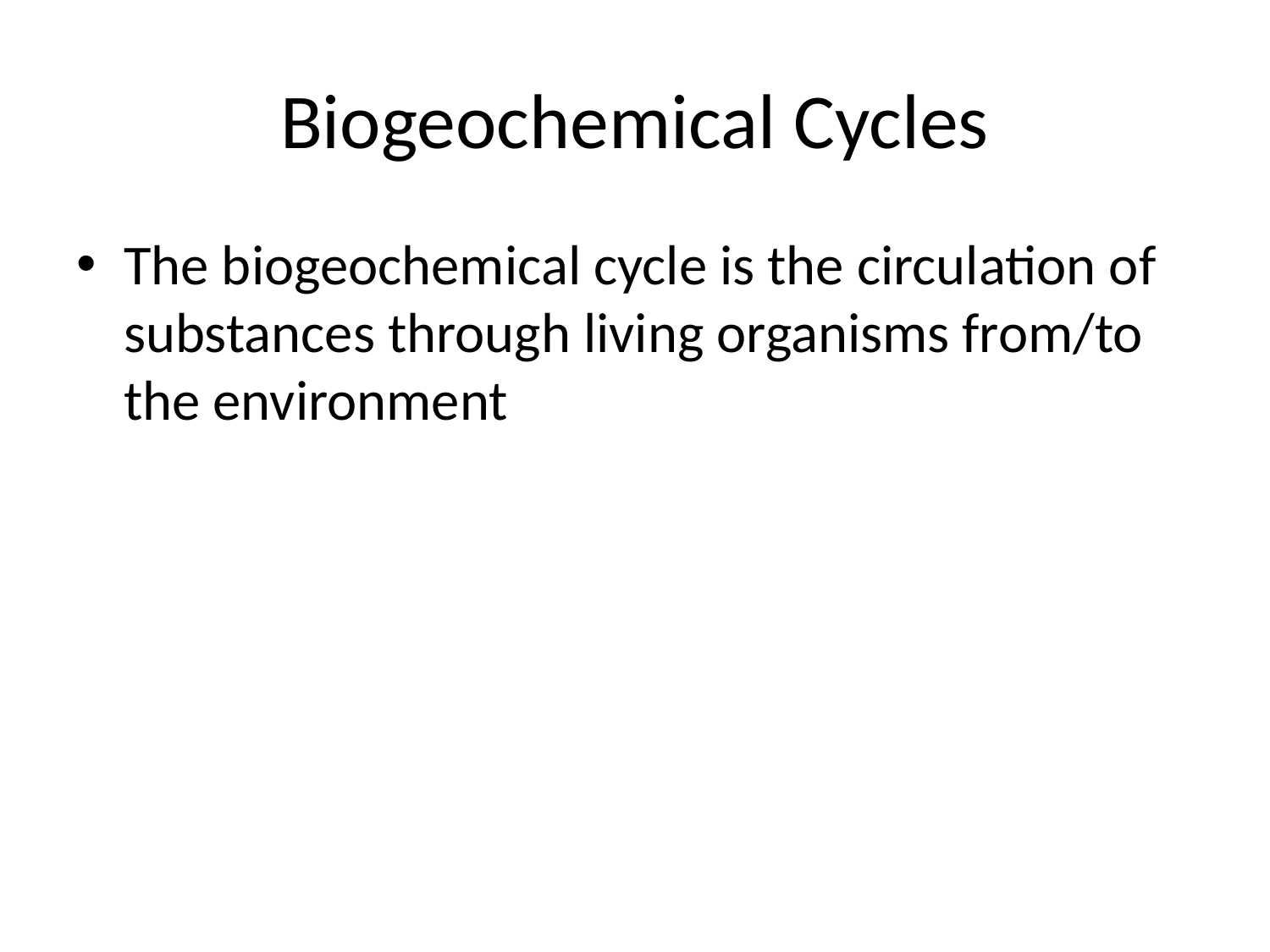

# Biogeochemical Cycles
The biogeochemical cycle is the circulation of substances through living organisms from/to the environment